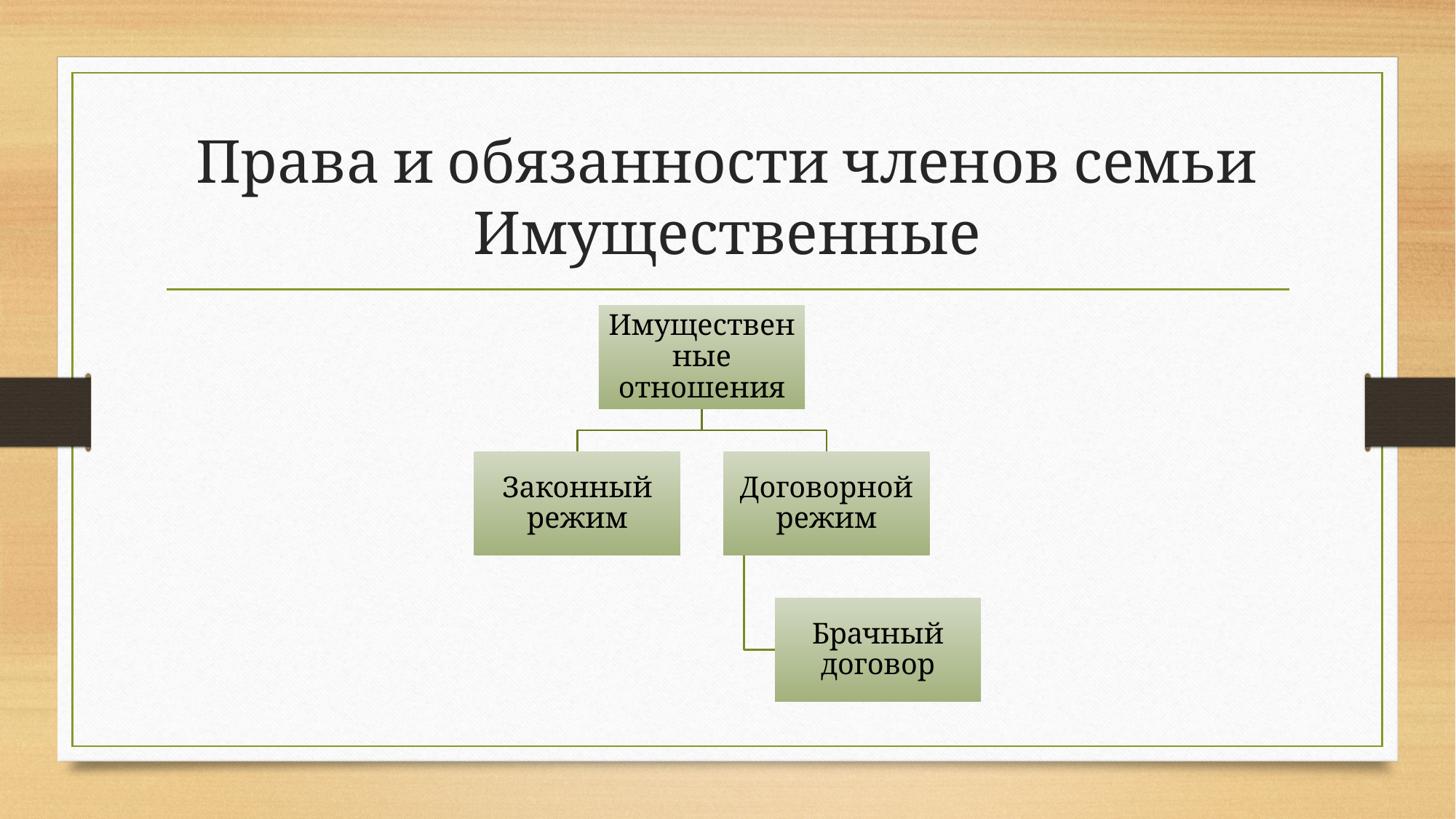

# Права и обязанности членов семьи Имущественные
Имущественные отношения
Законный режим
Договорной режим
Брачный договор